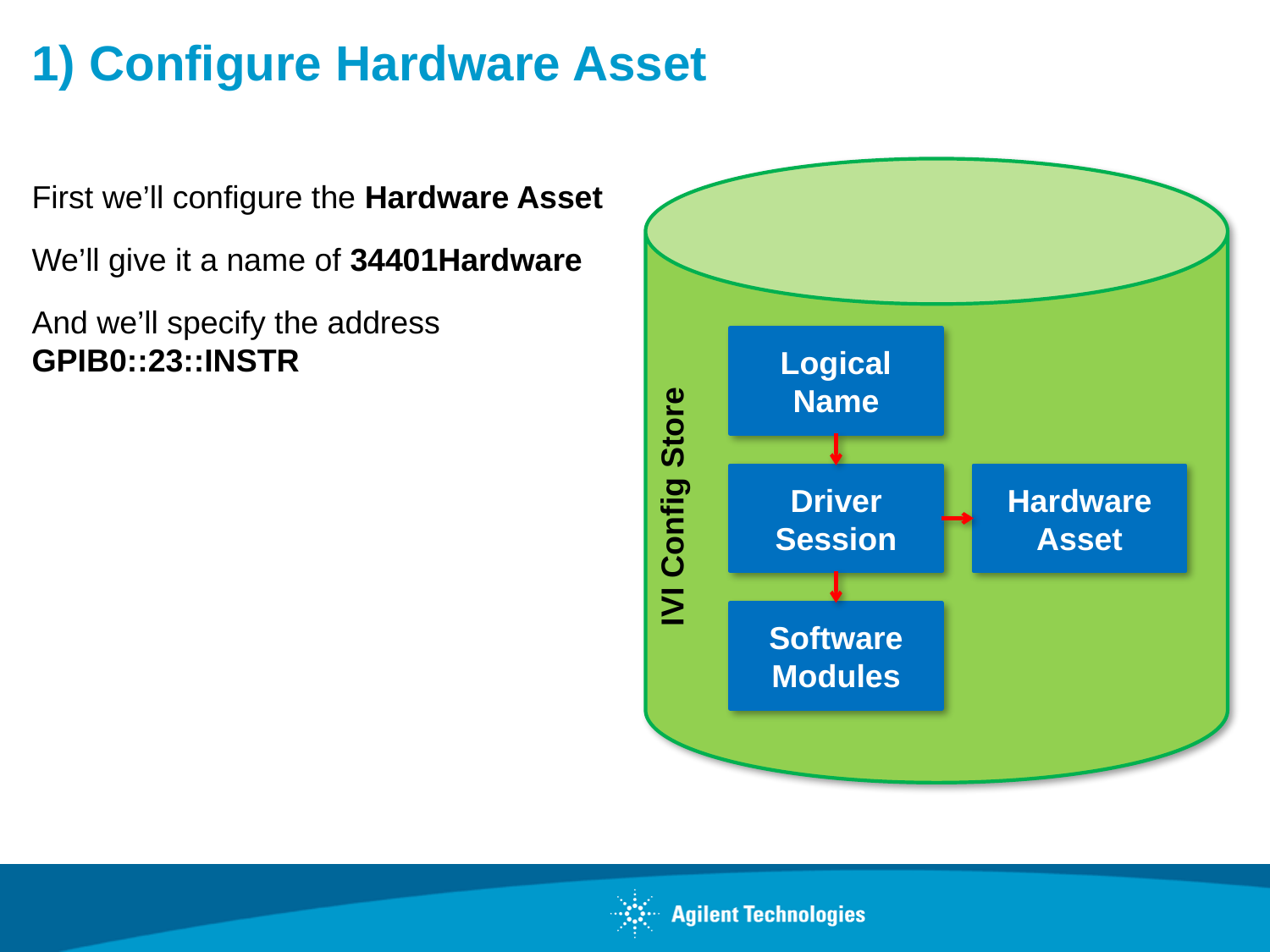

# 1) Configure Hardware Asset
IVI Config Store

First we’ll configure the Hardware Asset
We’ll give it a name of 34401Hardware
And we’ll specify the address
GPIB0::23::INSTR
Logical Name
Driver Session
Hardware Asset
Software Modules